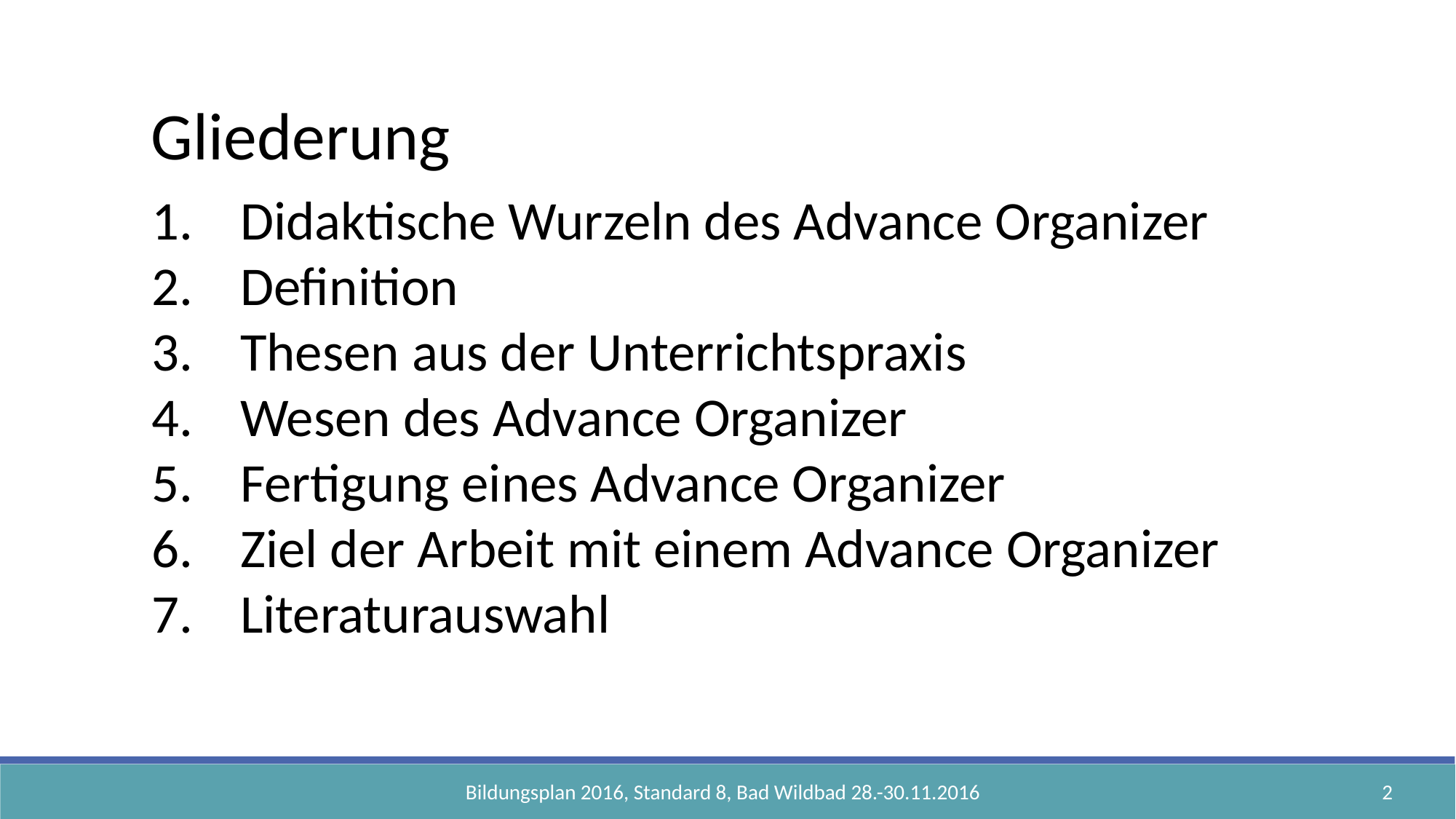

Gliederung
Didaktische Wurzeln des Advance Organizer
Definition
Thesen aus der Unterrichtspraxis
Wesen des Advance Organizer
Fertigung eines Advance Organizer
Ziel der Arbeit mit einem Advance Organizer
Literaturauswahl